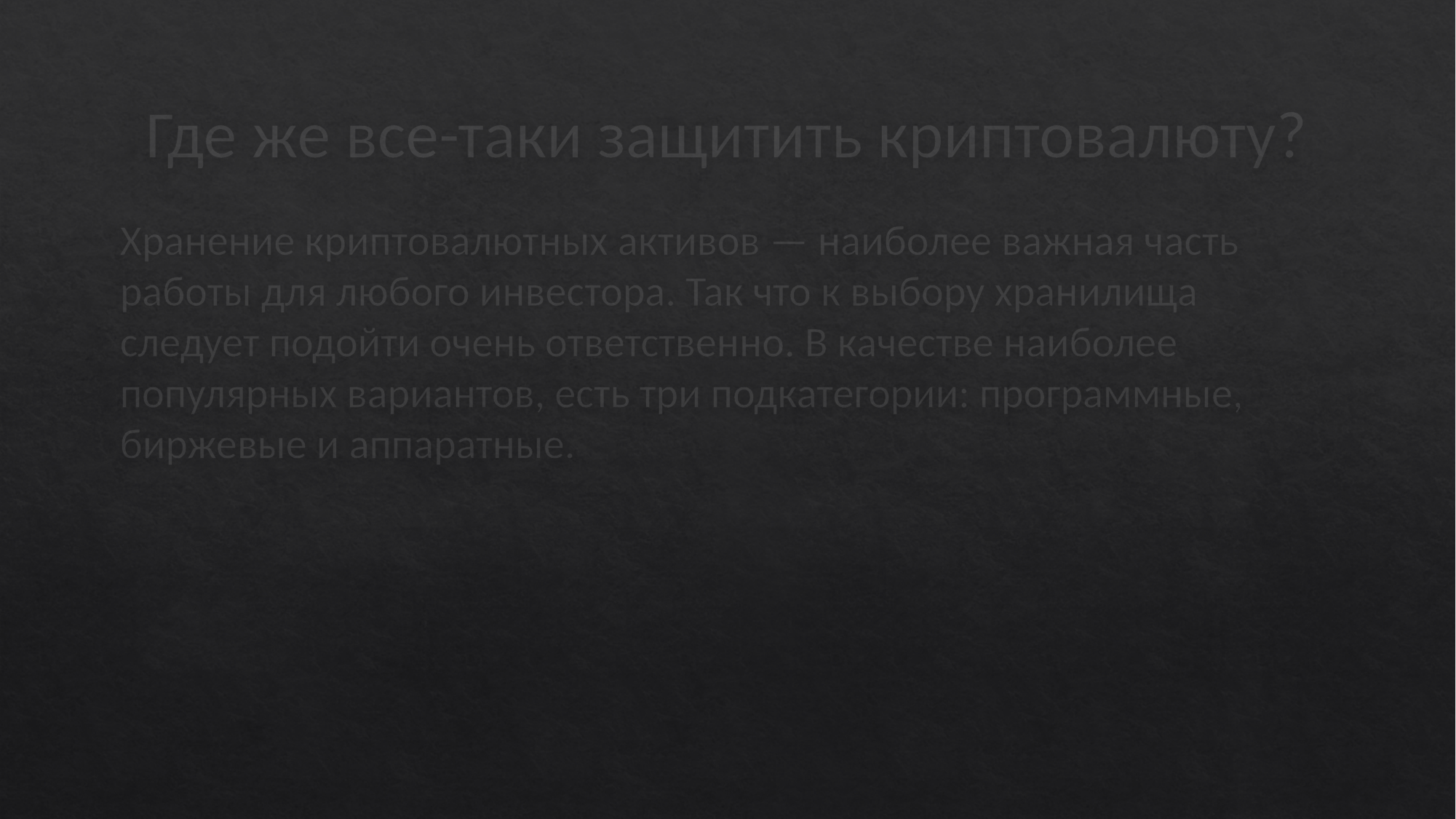

# Где же все-таки защитить криптовалюту?
Хранение криптовалютных активов — наиболее важная часть работы для любого инвестора. Так что к выбору хранилища следует подойти очень ответственно. В качестве наиболее популярных вариантов, есть три подкатегории: программные, биржевые и аппаратные.